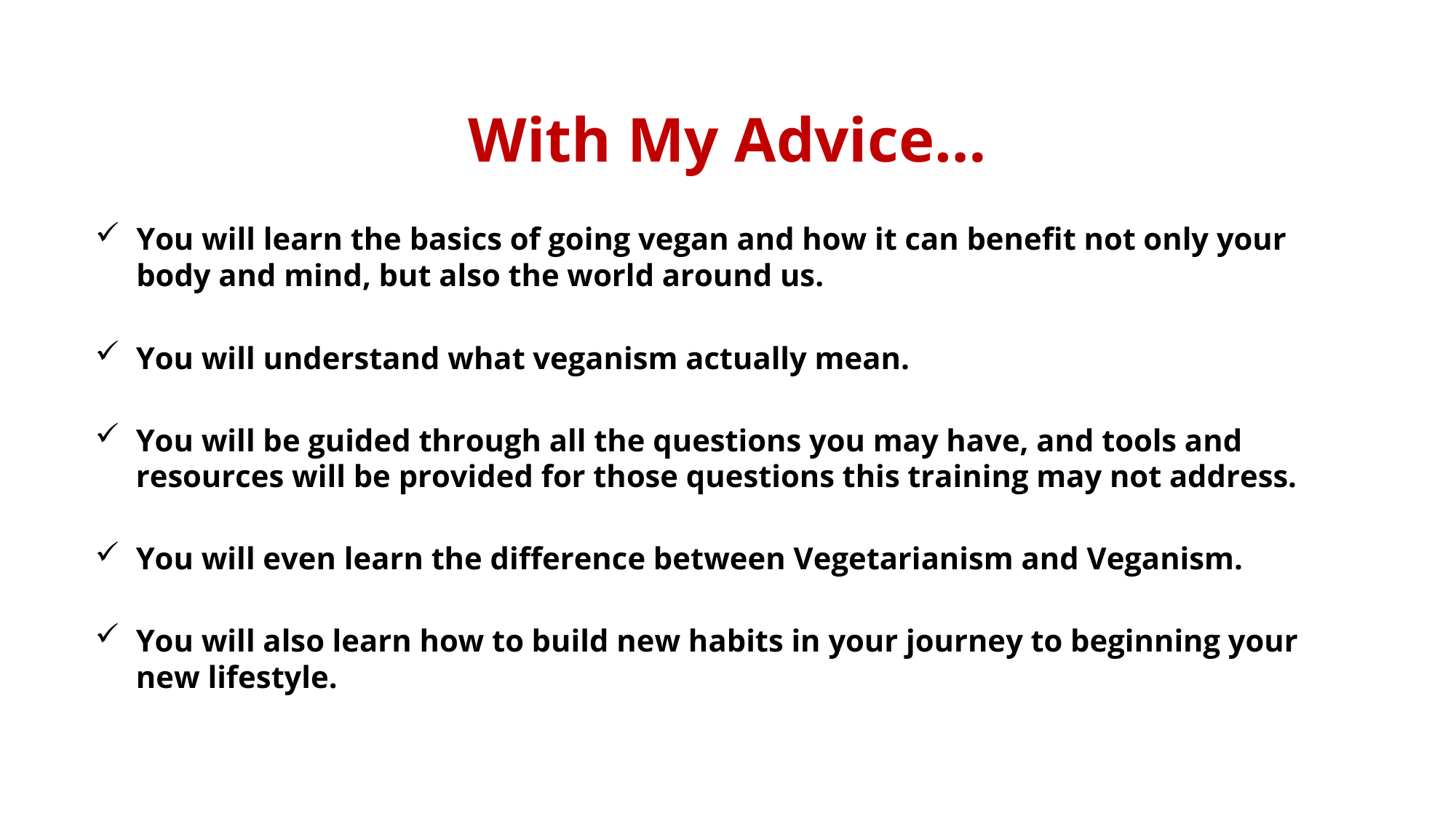

With My Advice…
You will learn the basics of going vegan and how it can benefit not only your body and mind, but also the world around us.
You will understand what veganism actually mean.
You will be guided through all the questions you may have, and tools and resources will be provided for those questions this training may not address.
You will even learn the difference between Vegetarianism and Veganism.
You will also learn how to build new habits in your journey to beginning your new lifestyle.